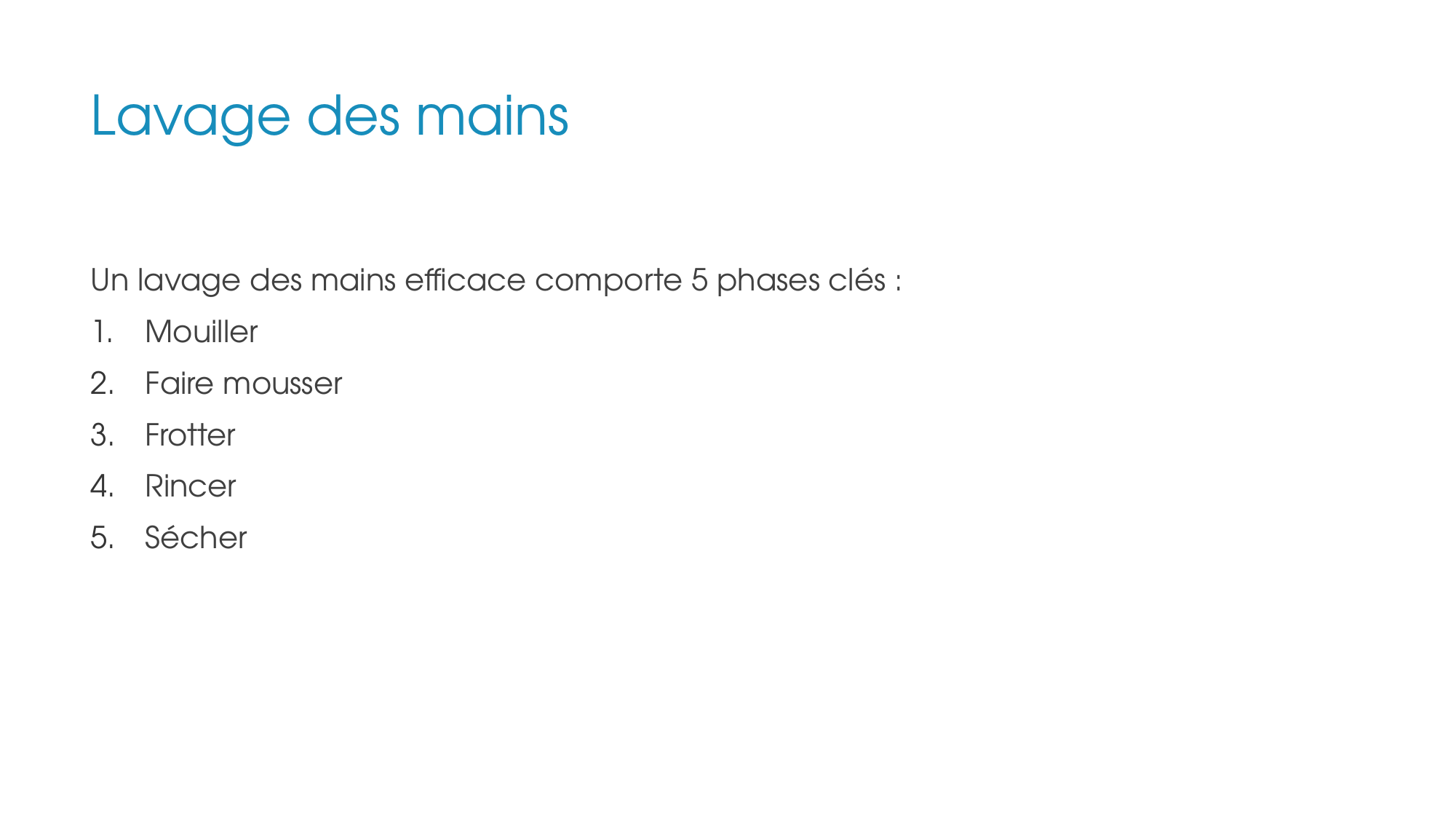

# Lavage des mains
Un lavage des mains efficace comporte 5 phases clés :
Mouiller
Faire mousser
Frotter
Rincer
Sécher